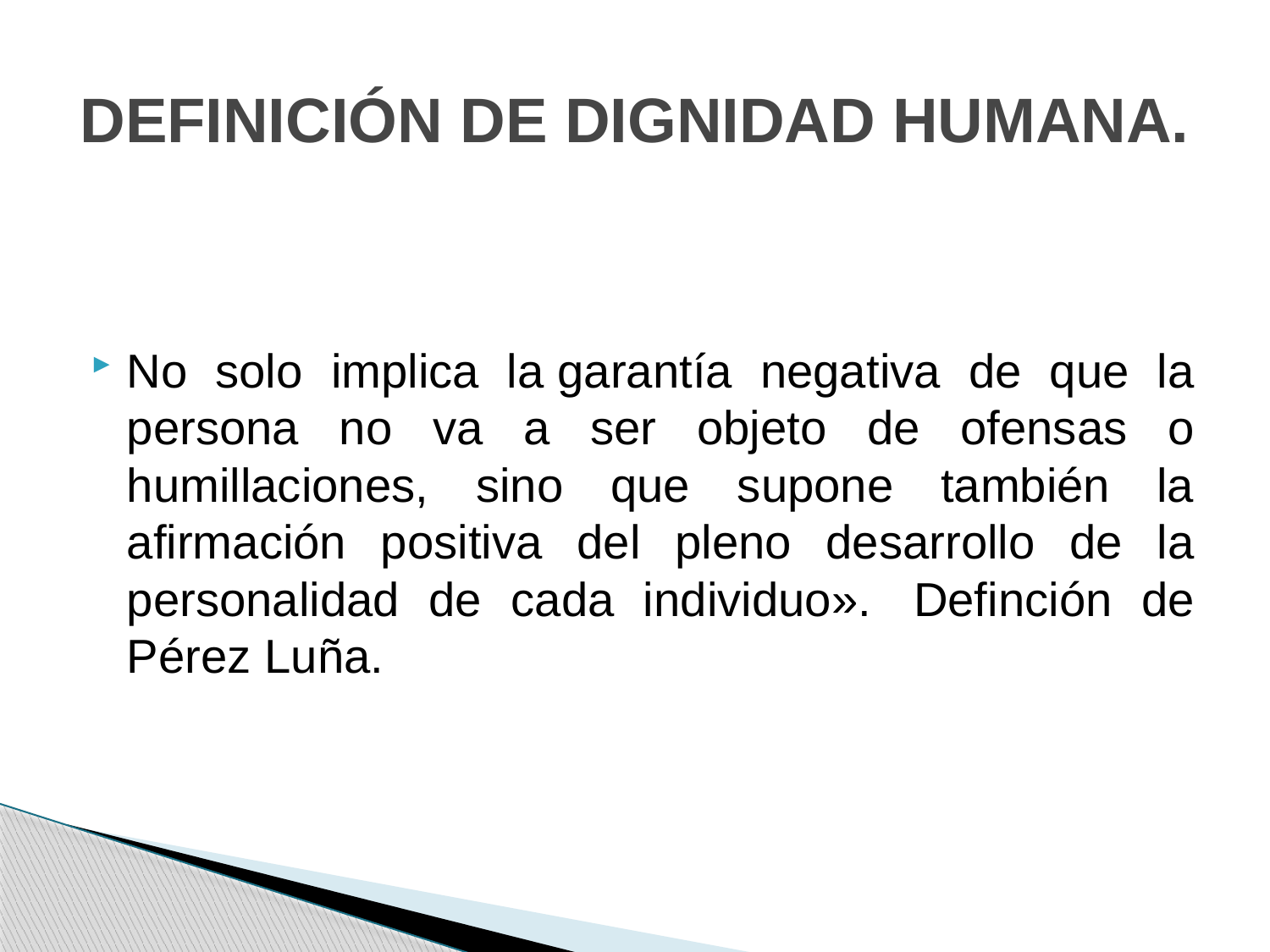

# DEFINICIÓN DE DIGNIDAD HUMANA.

No solo implica la garantía negativa de que la persona no va a ser objeto de ofensas o humillaciones, sino que supone también la afirmación positiva del pleno desarrollo de la personalidad de cada individuo».  Definción de Pérez Luña.